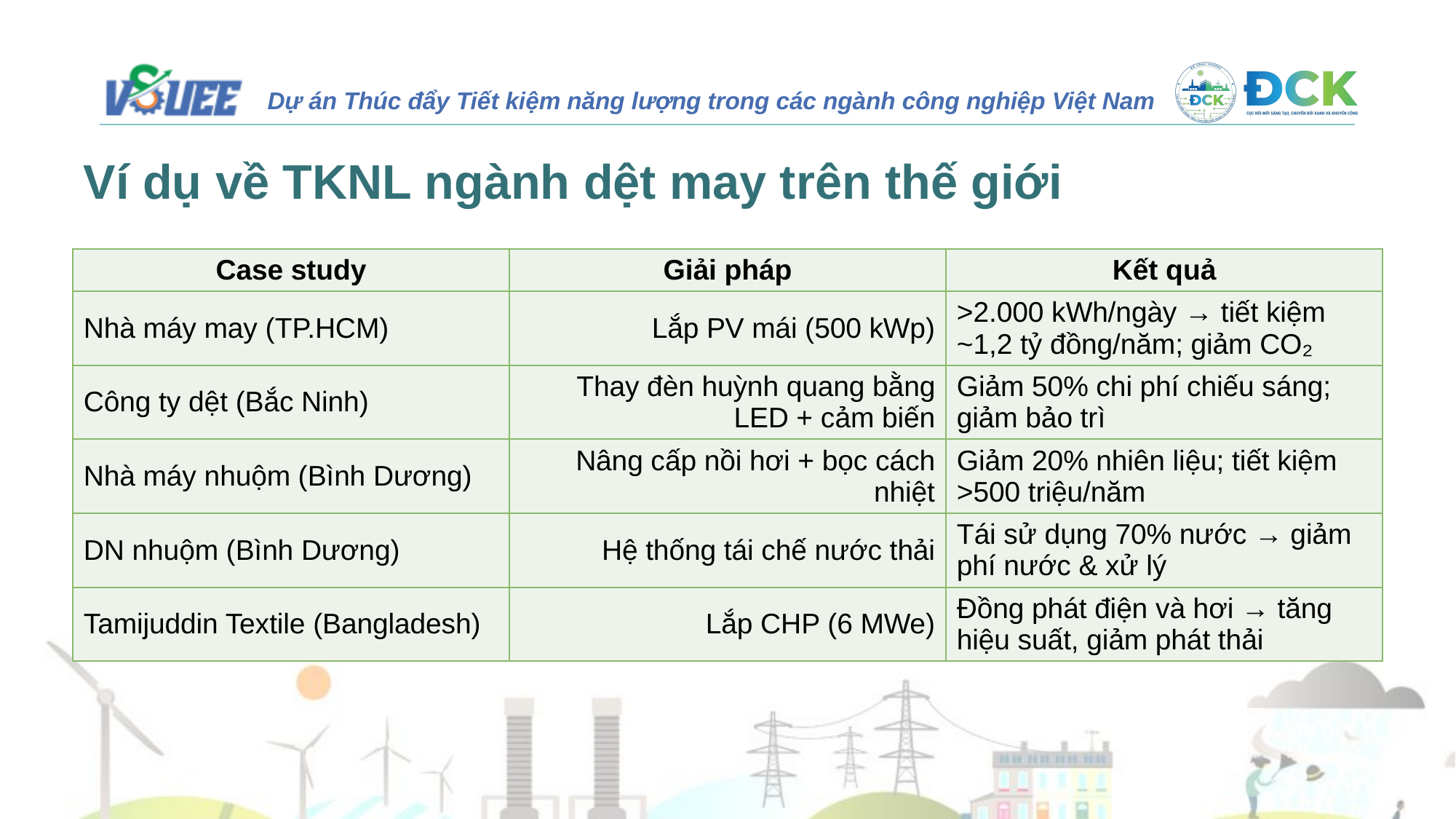

Ví dụ về TKNL ngành dệt may trên thế giới
| Case study | Giải pháp | Kết quả |
| --- | --- | --- |
| Nhà máy may (TP.HCM) | Lắp PV mái (500 kWp) | >2.000 kWh/ngày → tiết kiệm ~1,2 tỷ đồng/năm; giảm CO₂ |
| Công ty dệt (Bắc Ninh) | Thay đèn huỳnh quang bằng LED + cảm biến | Giảm 50% chi phí chiếu sáng; giảm bảo trì |
| Nhà máy nhuộm (Bình Dương) | Nâng cấp nồi hơi + bọc cách nhiệt | Giảm 20% nhiên liệu; tiết kiệm >500 triệu/năm |
| DN nhuộm (Bình Dương) | Hệ thống tái chế nước thải | Tái sử dụng 70% nước → giảm phí nước & xử lý |
| Tamijuddin Textile (Bangladesh) | Lắp CHP (6 MWe) | Đồng phát điện và hơi → tăng hiệu suất, giảm phát thải |